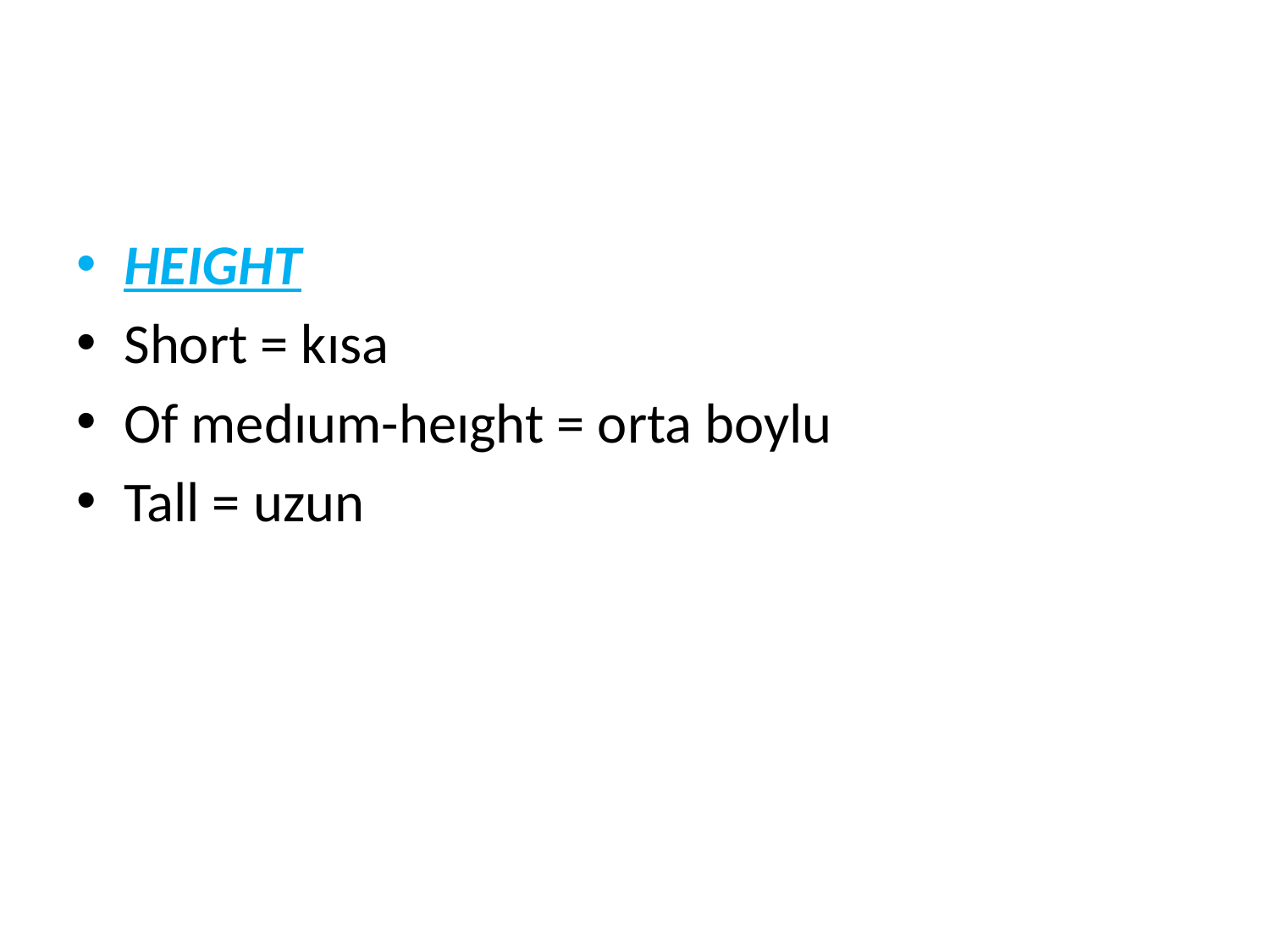

#
HEIGHT
Short = kısa
Of medıum-heıght = orta boylu
Tall = uzun